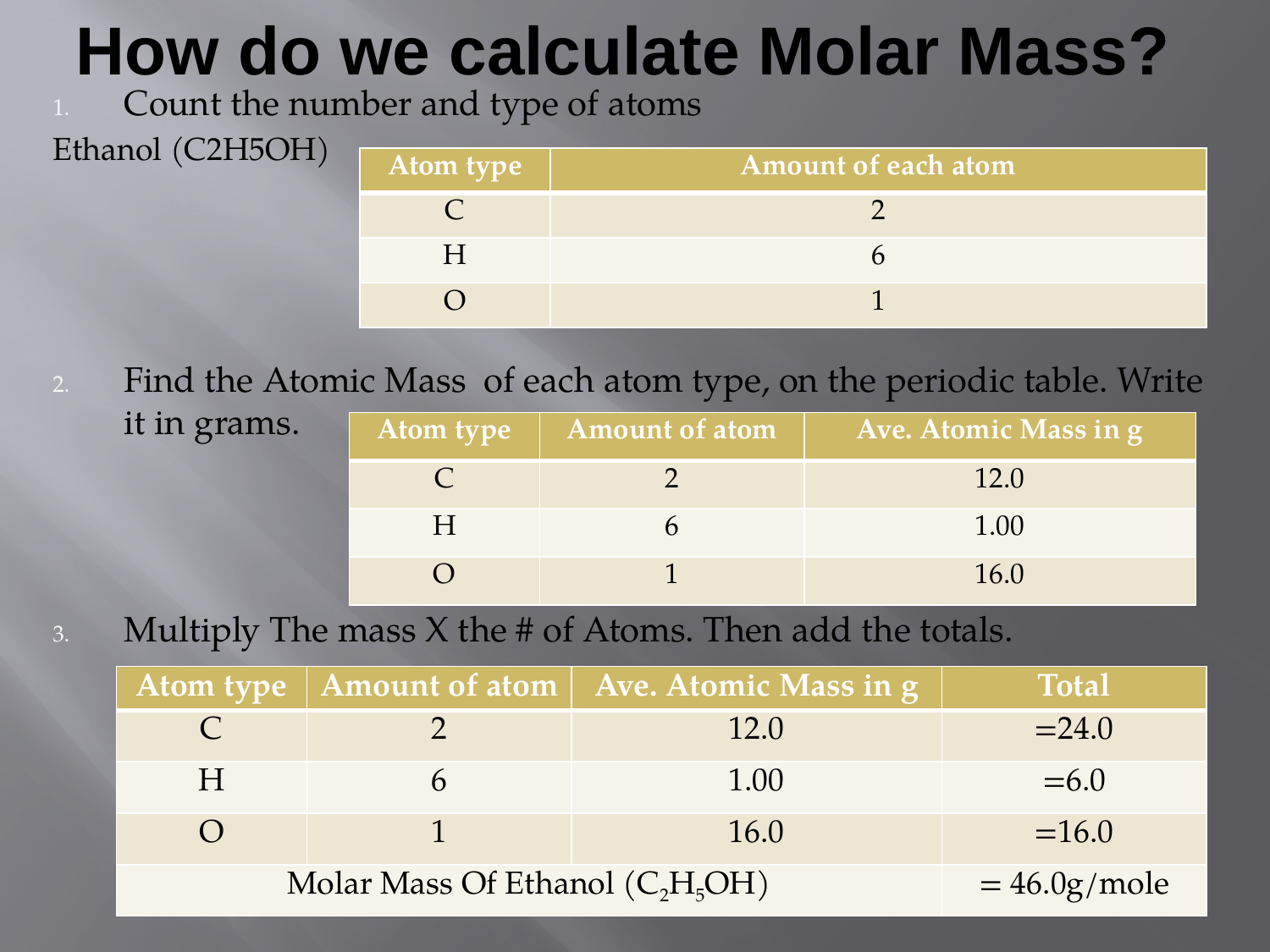

# How do we calculate Molar Mass?
Count the number and type of atoms
Ethanol (C2H5OH)

Find the Atomic Mass  of each atom type, on the periodic table. Write it in grams.

Multiply The mass X the # of Atoms. Then add the totals.
| Atom type | Amount of each atom |
| --- | --- |
| C | 2 |
| H | 6 |
| O | 1 |
| Atom type | Amount of atom | Ave. Atomic Mass in g |
| --- | --- | --- |
| C | 2 | 12.0 |
| H | 6 | 1.00 |
| O | 1 | 16.0 |
| Atom type | Amount of atom | Ave. Atomic Mass in g | Total |
| --- | --- | --- | --- |
| C | 2 | 12.0 | =24.0 |
| H | 6 | 1.00 | =6.0 |
| O | 1 | 16.0 | =16.0 |
| Molar Mass Of Ethanol (C2H5OH) |  |  | = 46.0g/mole |